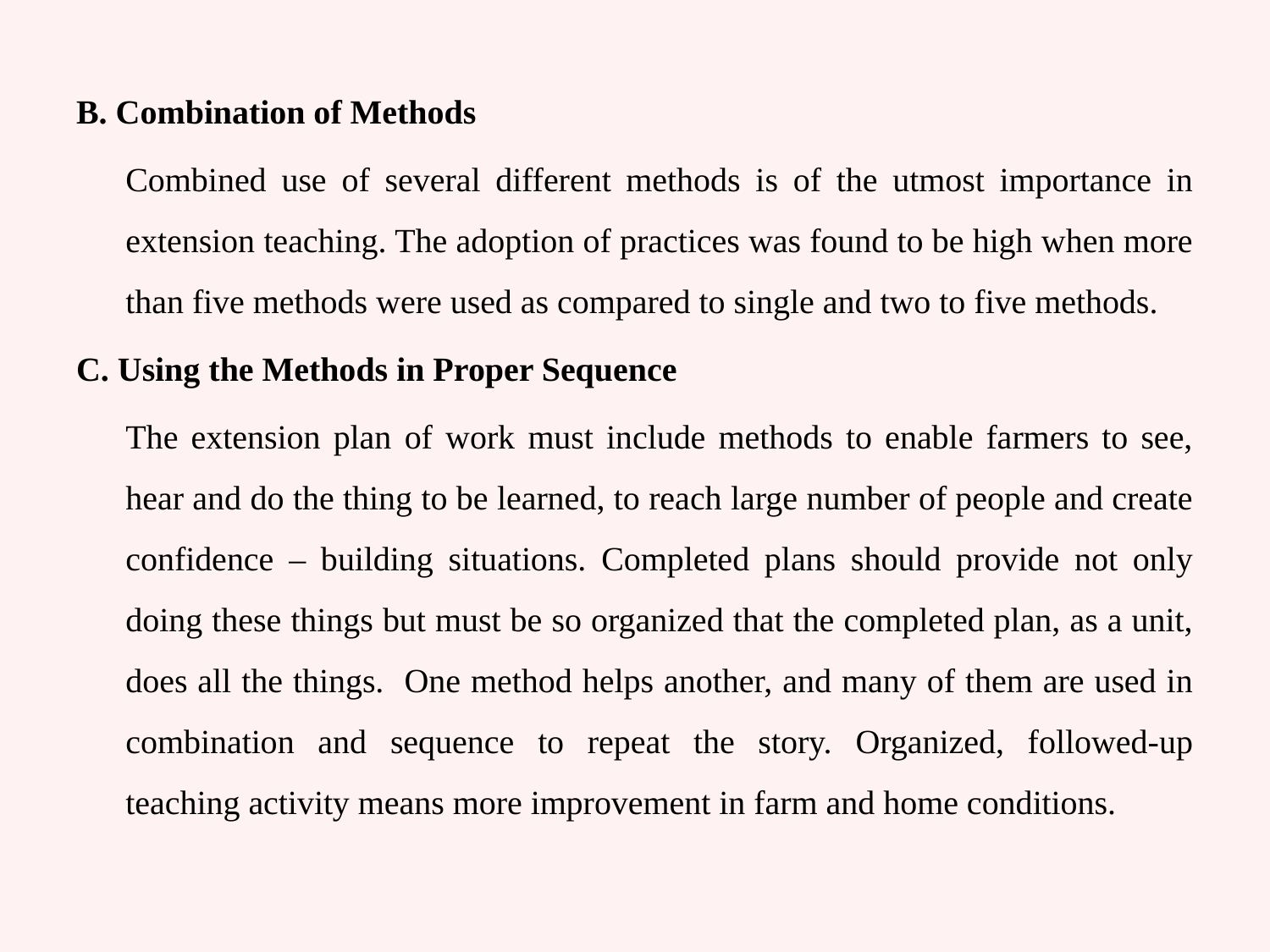

B. Combination of Methods
	Combined use of several different methods is of the utmost importance in extension teaching. The adoption of practices was found to be high when more than five methods were used as compared to single and two to five methods.
C. Using the Methods in Proper Sequence
	The extension plan of work must include methods to enable farmers to see, hear and do the thing to be learned, to reach large number of people and create confidence – building situations. Completed plans should provide not only doing these things but must be so organized that the completed plan, as a unit, does all the things.  One method helps another, and many of them are used in combination and sequence to repeat the story. Organized, followed-up teaching activity means more improvement in farm and home conditions.